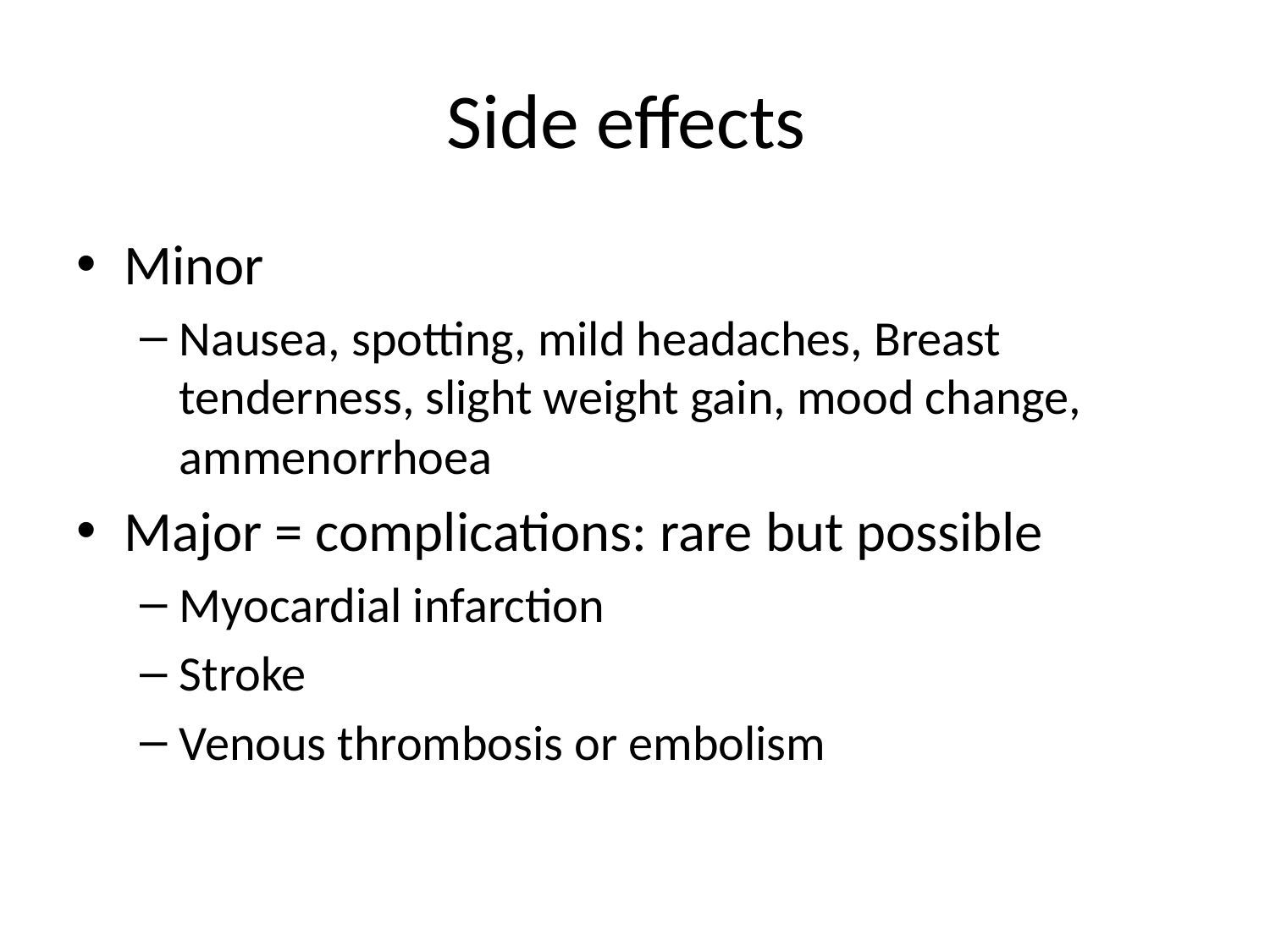

# Side effects
Minor
Nausea, spotting, mild headaches, Breast tenderness, slight weight gain, mood change, ammenorrhoea
Major = complications: rare but possible
Myocardial infarction
Stroke
Venous thrombosis or embolism